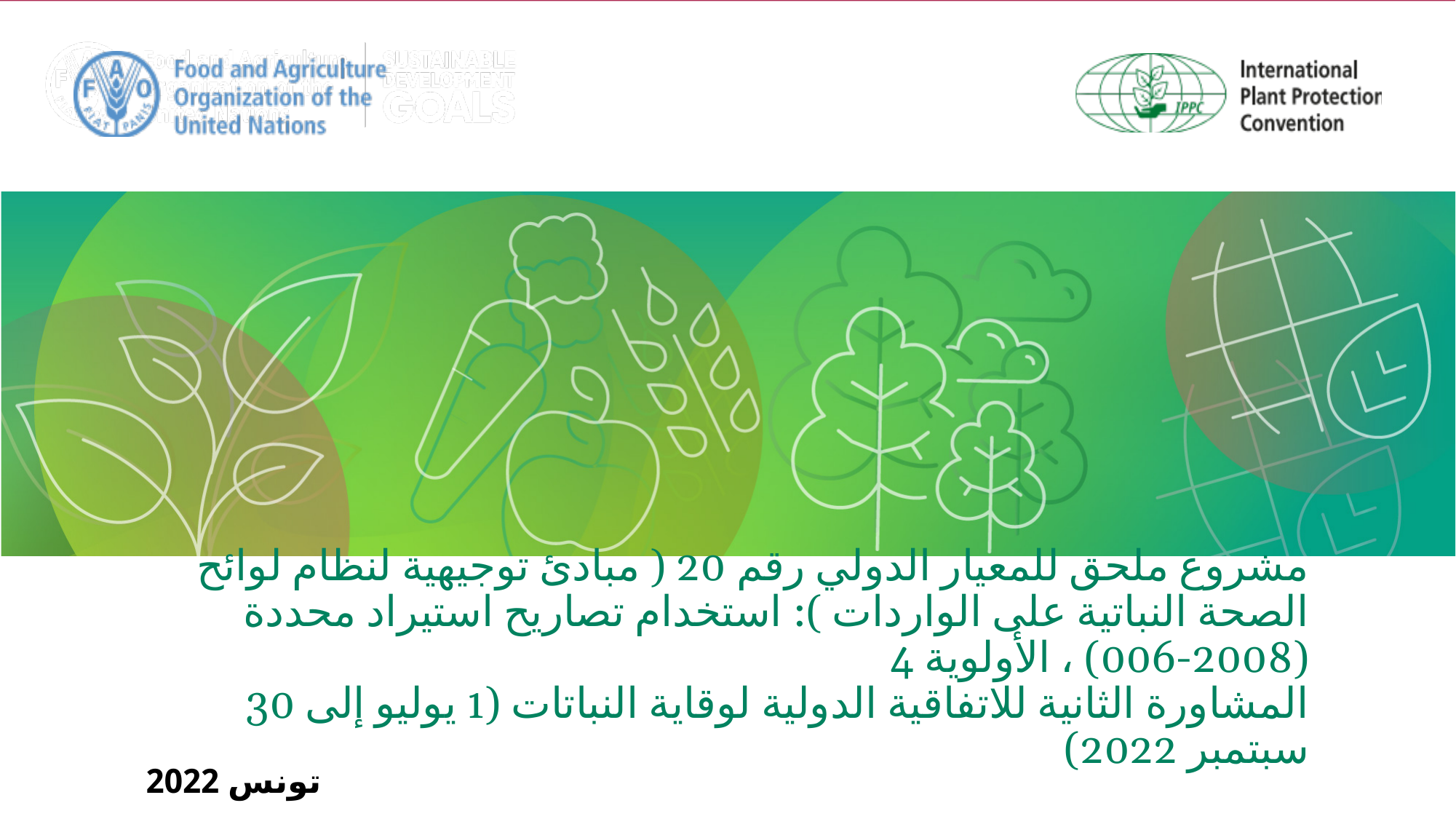

مشروع ملحق للمعيار الدولي رقم 20 ( مبادئ توجيهية لنظام لوائح الصحة النباتية على الواردات ): استخدام تصاريح استيراد محددة (2008-006) ، الأولوية 4
المشاورة الثانية للاتفاقية الدولية لوقاية النباتات (1 يوليو إلى 30 سبتمبر 2022)
تونس 2022